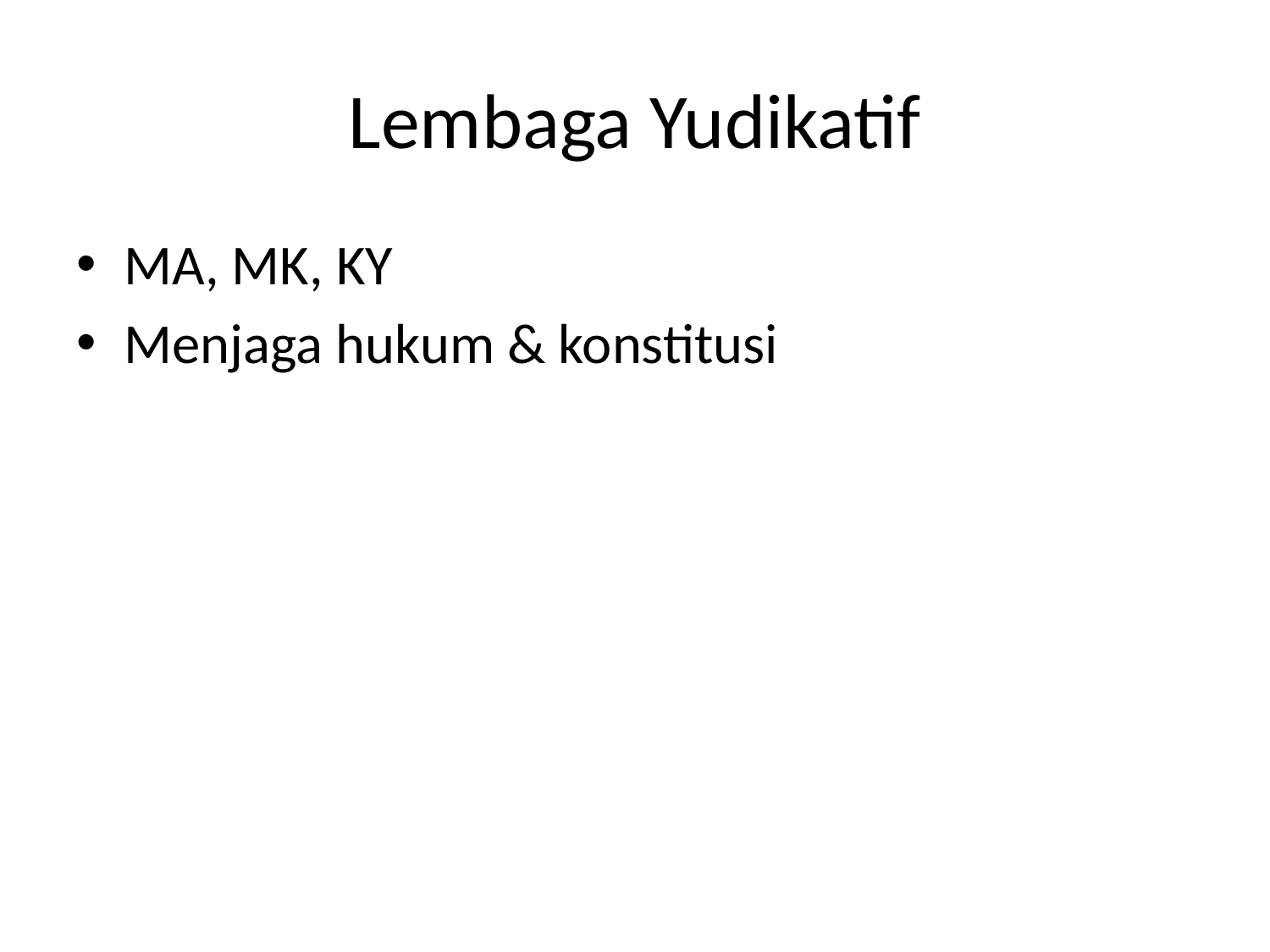

# Lembaga Yudikatif
MA, MK, KY
Menjaga hukum & konstitusi